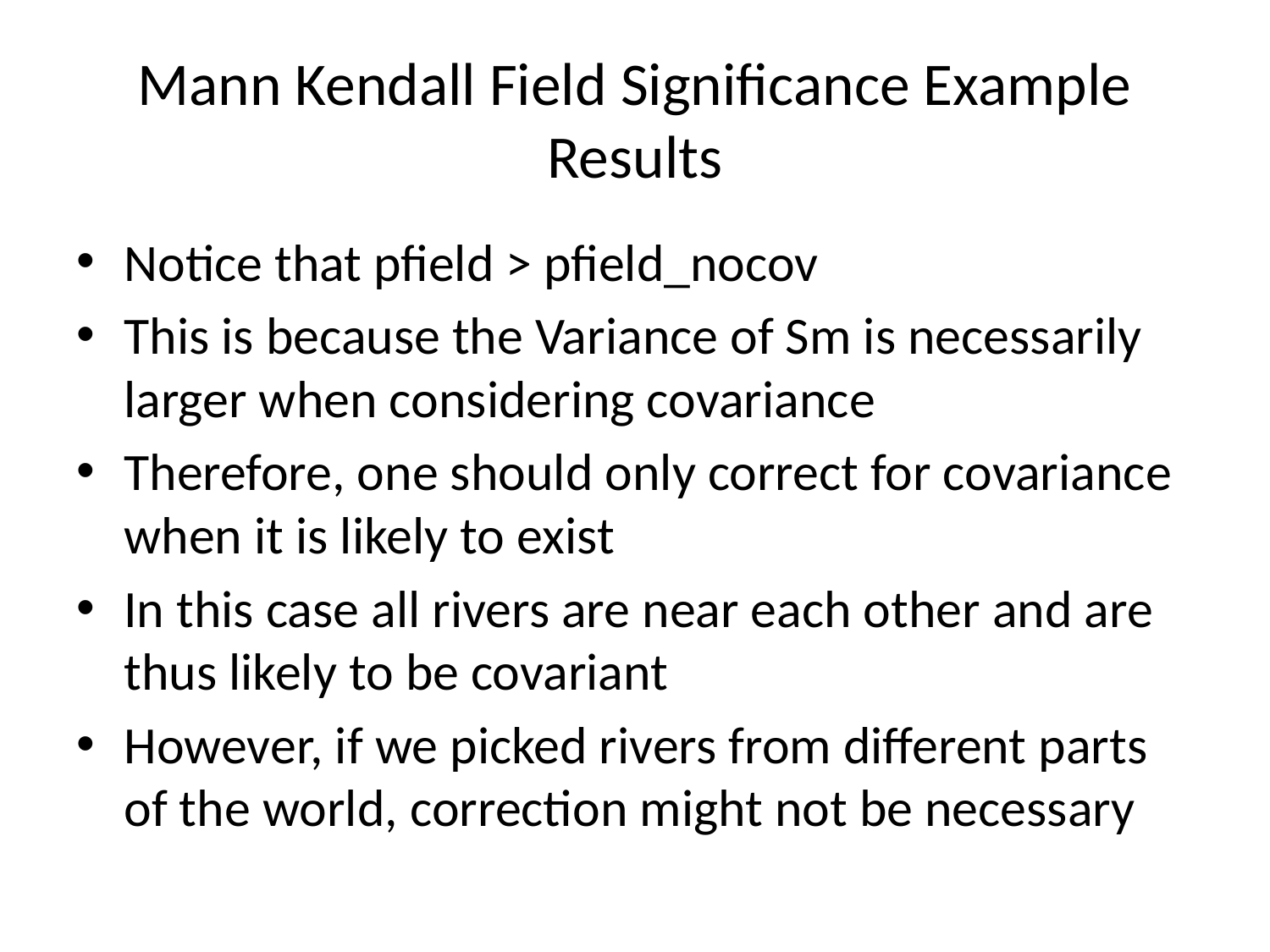

# Mann Kendall Field Significance Example Results
Notice that pfield > pfield_nocov
This is because the Variance of Sm is necessarily larger when considering covariance
Therefore, one should only correct for covariance when it is likely to exist
In this case all rivers are near each other and are thus likely to be covariant
However, if we picked rivers from different parts of the world, correction might not be necessary